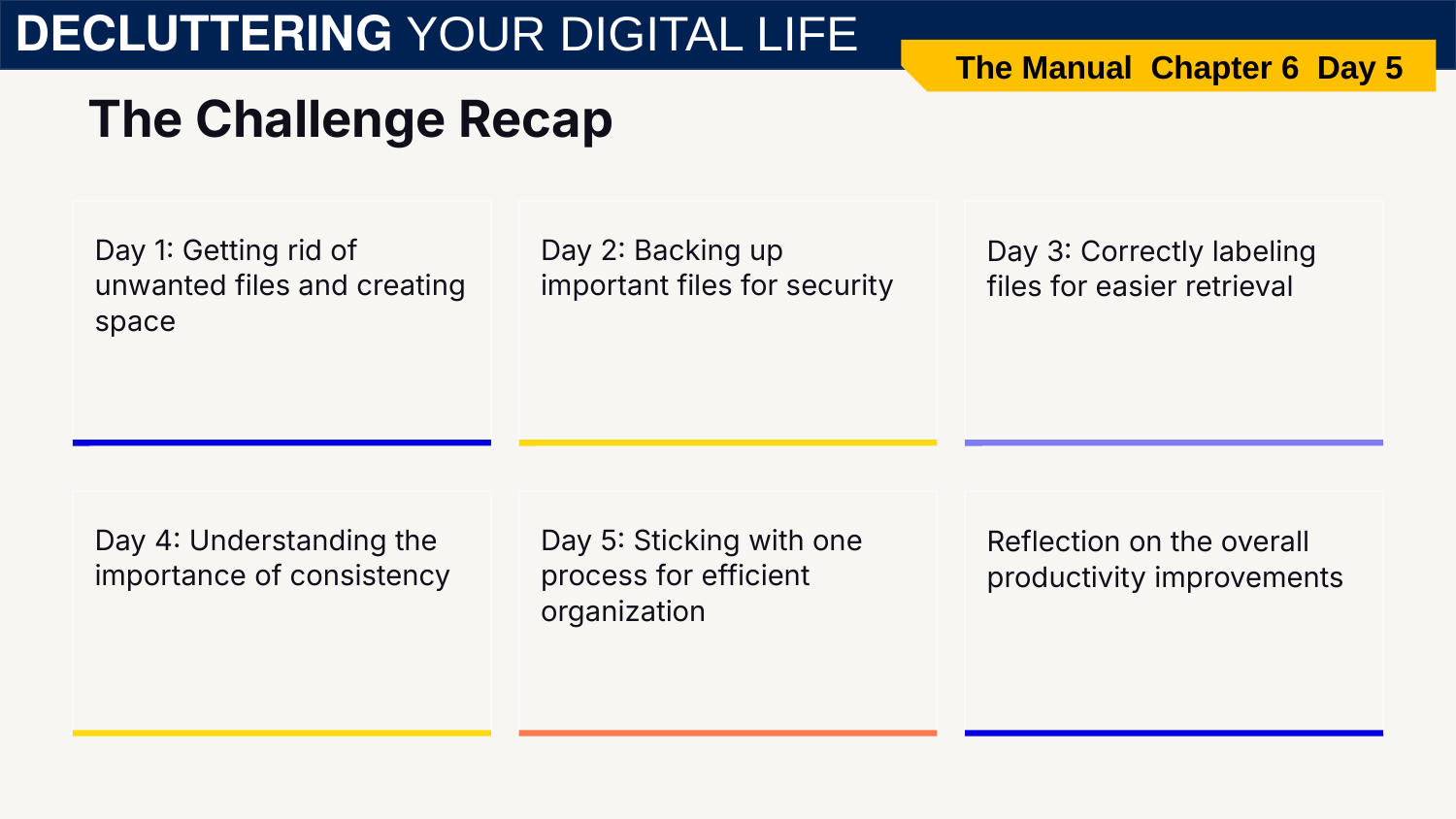

DECLUTTERING YOUR DIGITAL LIFE
The Manual  Chapter 6  Day 5

# The Challenge Recap
Day 1: Getting rid of unwanted files and creating space
Day 2: Backing up important files for security
Day 3: Correctly labeling files for easier retrieval
Day 4: Understanding the importance of consistency
Day 5: Sticking with one process for efficient organization
Reflection on the overall productivity improvements